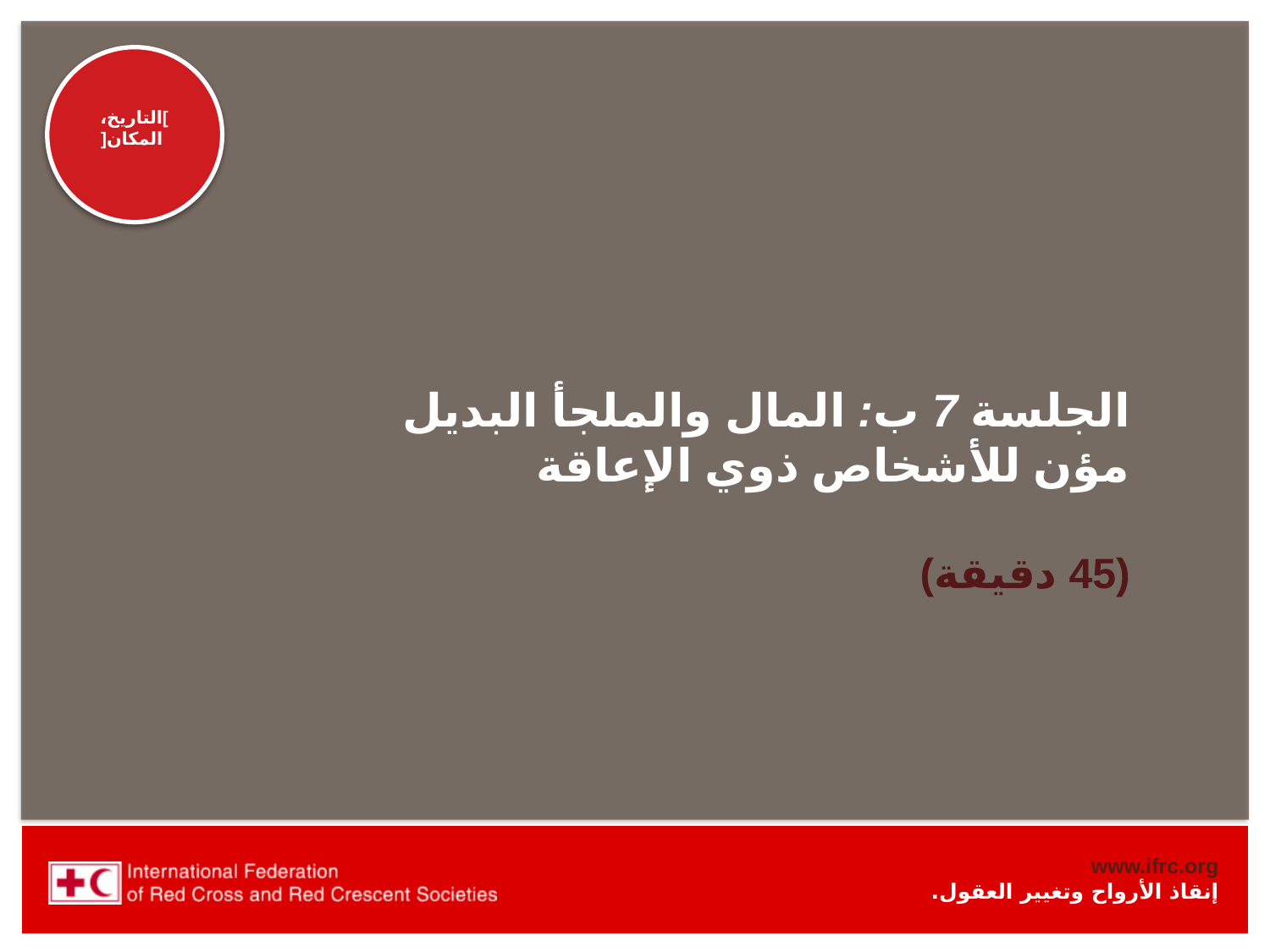

# الجلسة 7 ب: المال والملجأ البديل مؤن للأشخاص ذوي الإعاقة
(45 دقيقة)